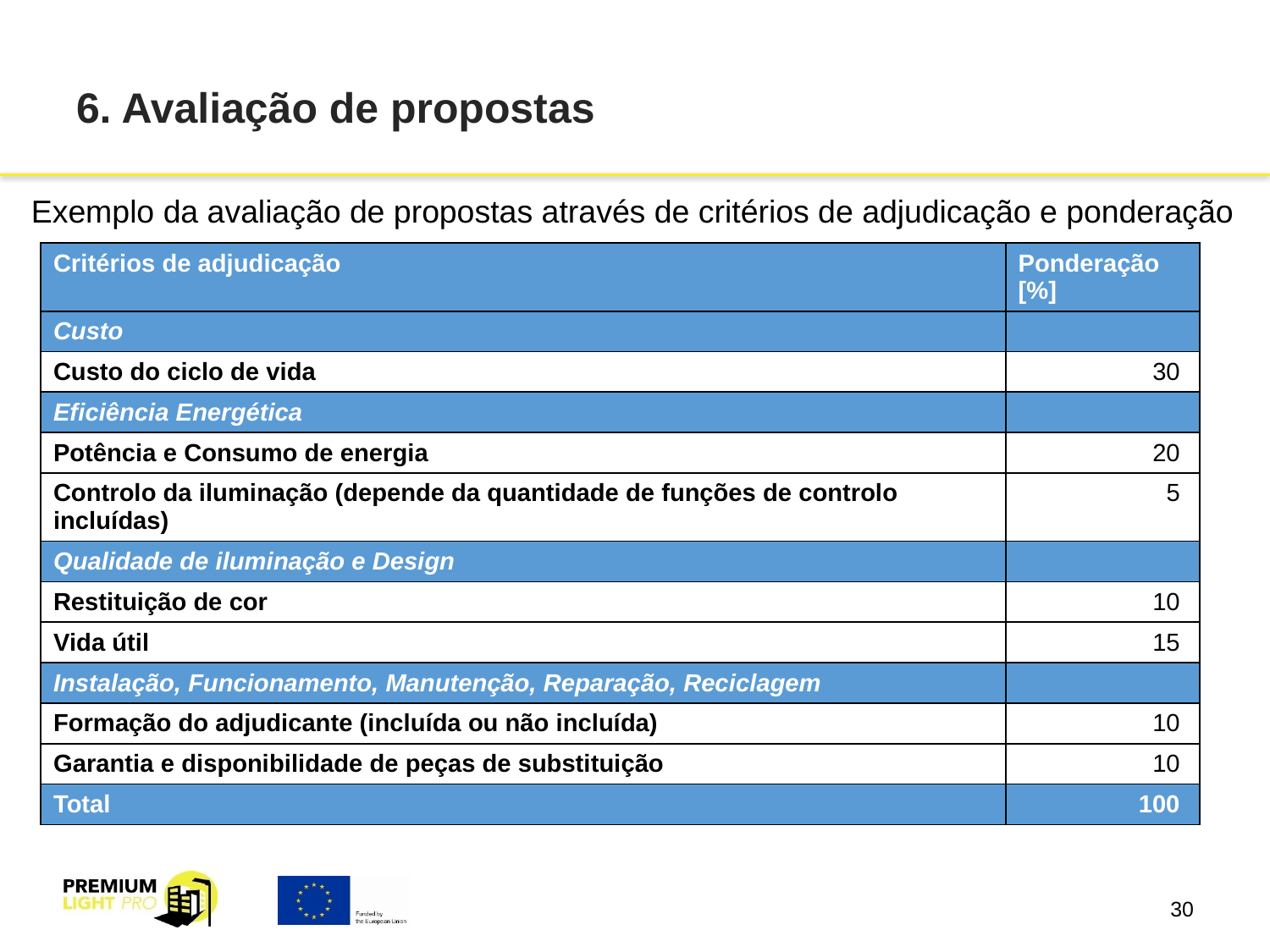

# 6. Avaliação de propostas
Exemplo da avaliação de propostas através de critérios de adjudicação e ponderação
| Critérios de adjudicação | Ponderação [%] |
| --- | --- |
| Custo |  |
| Custo do ciclo de vida | 30 |
| Eficiência Energética |  |
| Potência e Consumo de energia | 20 |
| Controlo da iluminação (depende da quantidade de funções de controlo incluídas) | 5 |
| Qualidade de iluminação e Design |  |
| Restituição de cor | 10 |
| Vida útil | 15 |
| Instalação, Funcionamento, Manutenção, Reparação, Reciclagem |  |
| Formação do adjudicante (incluída ou não incluída) | 10 |
| Garantia e disponibilidade de peças de substituição | 10 |
| Total | 100 |